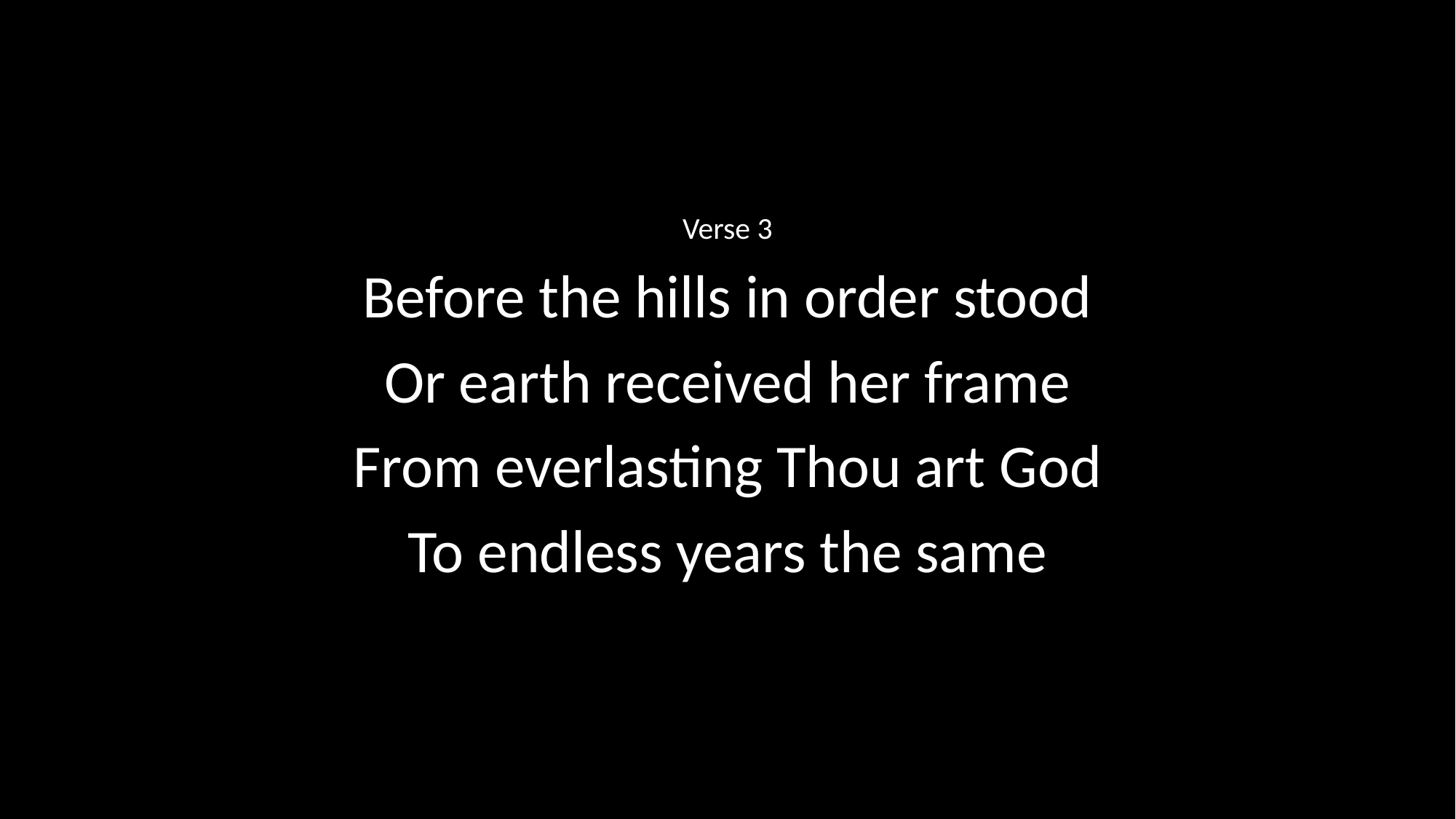

Verse 3
Before the hills in order stood
Or earth received her frame
From everlasting Thou art God
To endless years the same